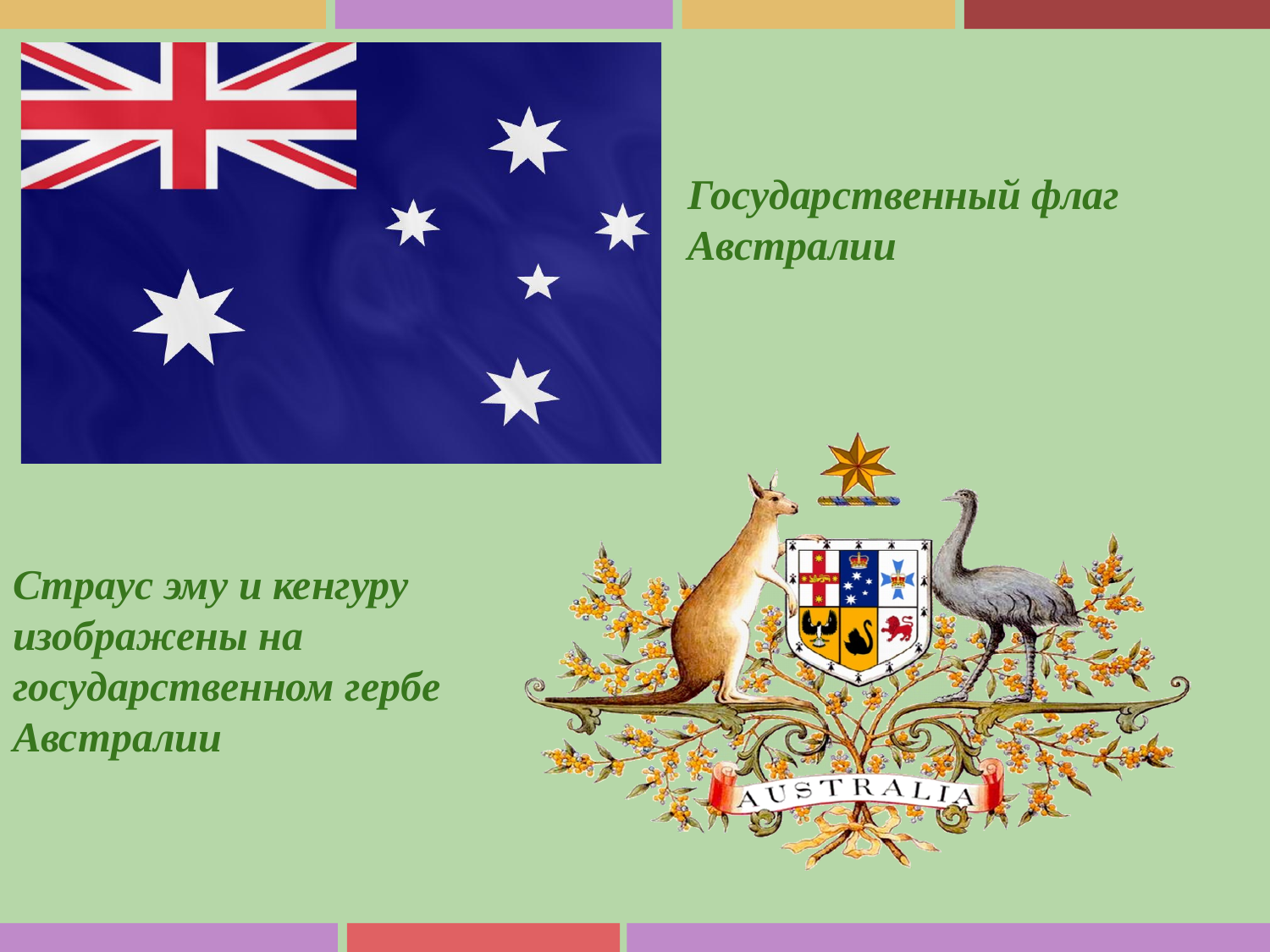

Государственный флаг Австралии

Страус эму и кенгуру изображены на государственном гербе  Австралии